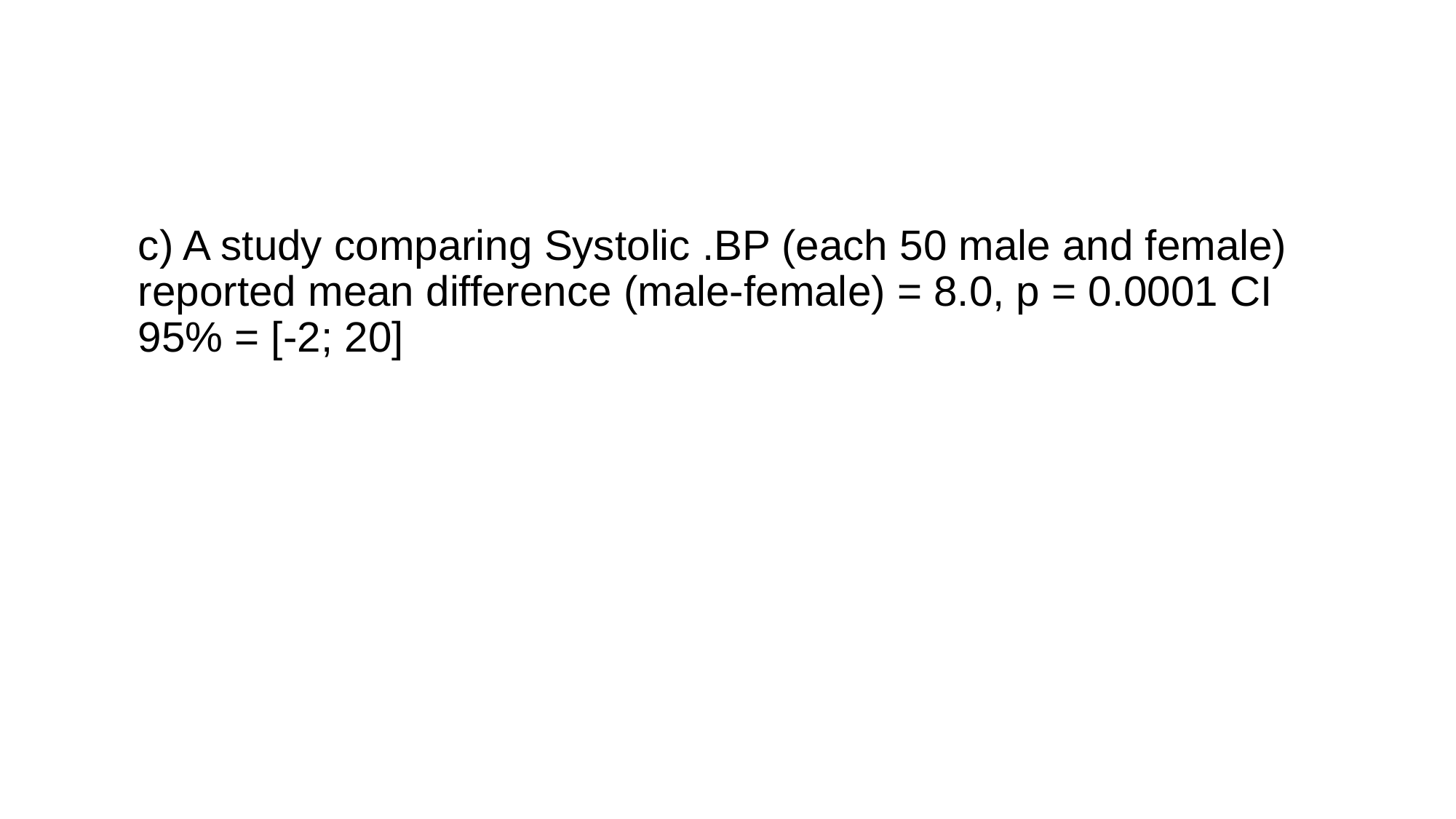

c) A study comparing Systolic .BP (each 50 male and female) reported mean difference (male-female) = 8.0, p = 0.0001 CI 95% = [-2; 20]